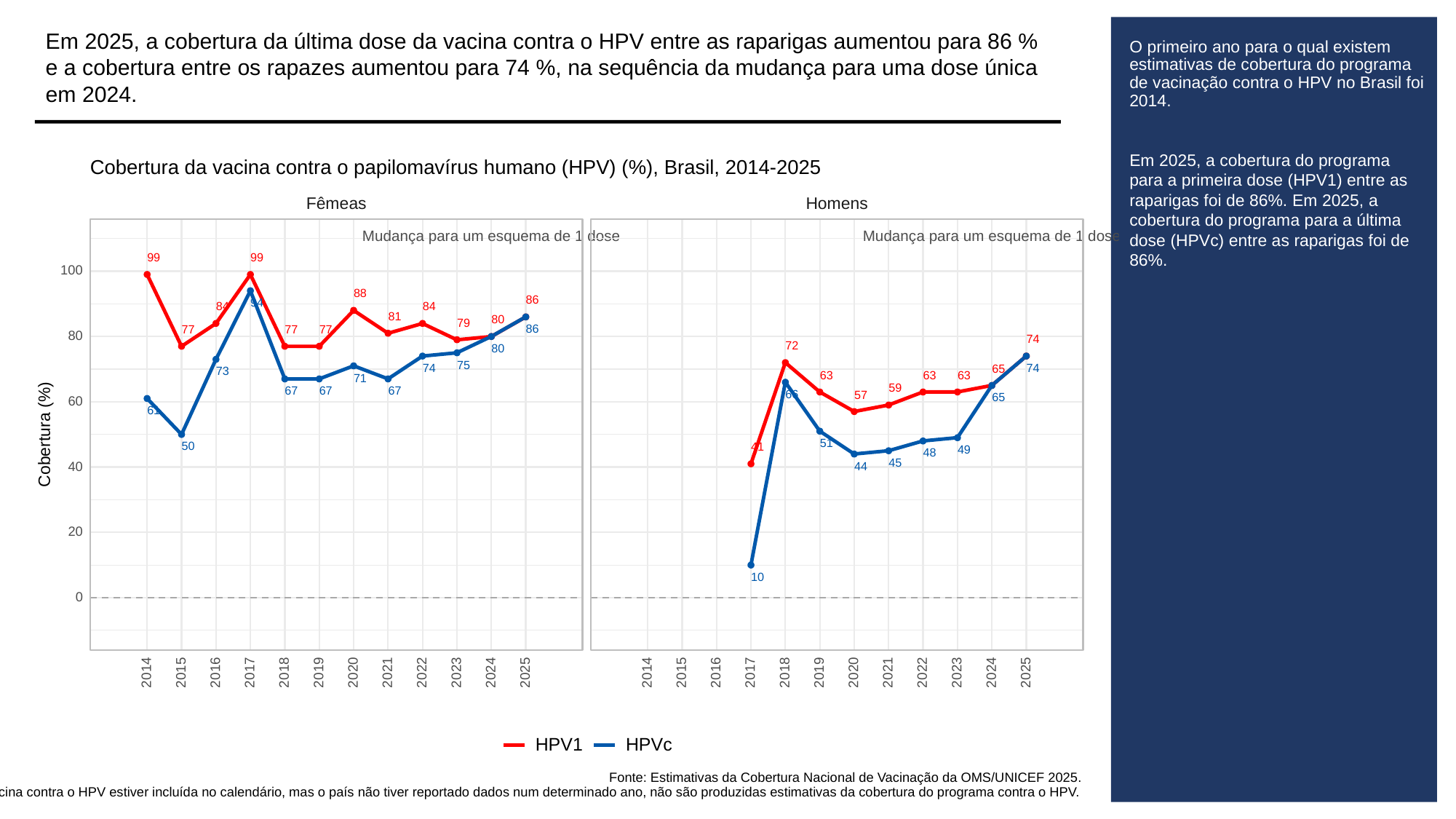

Em 2025, a cobertura da última dose da vacina contra o HPV entre as raparigas aumentou para 86 % e a cobertura entre os rapazes aumentou para 74 %, na sequência da mudança para uma dose única em 2024.
# O primeiro ano para o qual existem estimativas de cobertura do programa de vacinação contra o HPV no Brasil foi 2014.

Em 2025, a cobertura do programa para a primeira dose (HPV1) entre as raparigas foi de 86%. Em 2025, a cobertura do programa para a última dose (HPVc) entre as raparigas foi de 86%.

Cobertura da vacina contra o papilomavírus humano (HPV) (%), Brasil, 2014-2025
Fêmeas
Homens

Mudança para um esquema de 1 dose
Mudança para um esquema de 1 dose

99
99
100

88

86
94
84
84

81

80
79

86
77
77
77

80

74

72

80

75

74
74
65
73

63
63
63
71

59
67
67
67

66
57
65

60

61

Cobertura (%)

51
50
41
49

48

45

40
44

20

10
0

2023
2023
2014
2015
2016
2017
2018
2019
2020
2021
2022
2024
2025
2014
2015
2016
2017
2018
2019
2020
2021
2022
2024
2025
HPVc
HPV1

Fonte: Estimativas da Cobertura Nacional de Vacinação da OMS/UNICEF 2025.
Para alguns países, se a vacina contra o HPV estiver incluída no calendário, mas o país não tiver reportado dados num determinado ano, não são produzidas estimativas da cobertura do programa contra o HPV.